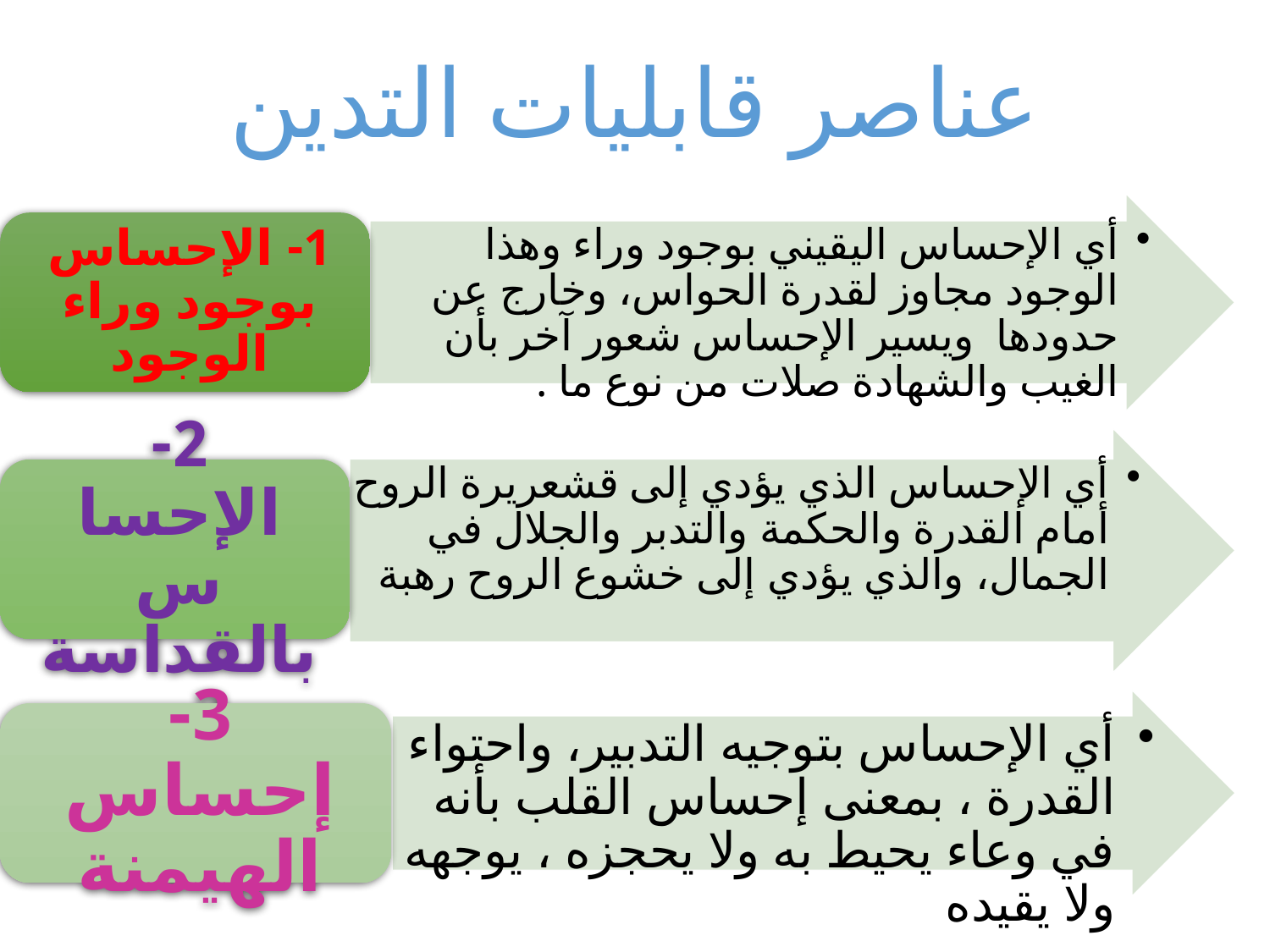

عناصر قابليات التدين
أي الإحساس اليقيني بوجود وراء وهذا الوجود مجاوز لقدرة الحواس، وخارج عن حدودها  ويسير الإحساس شعور آخر بأن الغيب والشهادة صلات من نوع ما .
1- الإحساس بوجود وراء الوجود
أي الإحساس الذي يؤدي إلى قشعريرة الروح أمام القدرة والحكمة والتدبر والجلال في الجمال، والذي يؤدي إلى خشوع الروح رهبة
2- الإحساس بالقداسة
أي الإحساس بتوجيه التدبير، واحتواء القدرة ، بمعنى إحساس القلب بأنه في وعاء يحيط به ولا يحجزه ، يوجهه ولا يقيده
3- إحساس الهيمنة